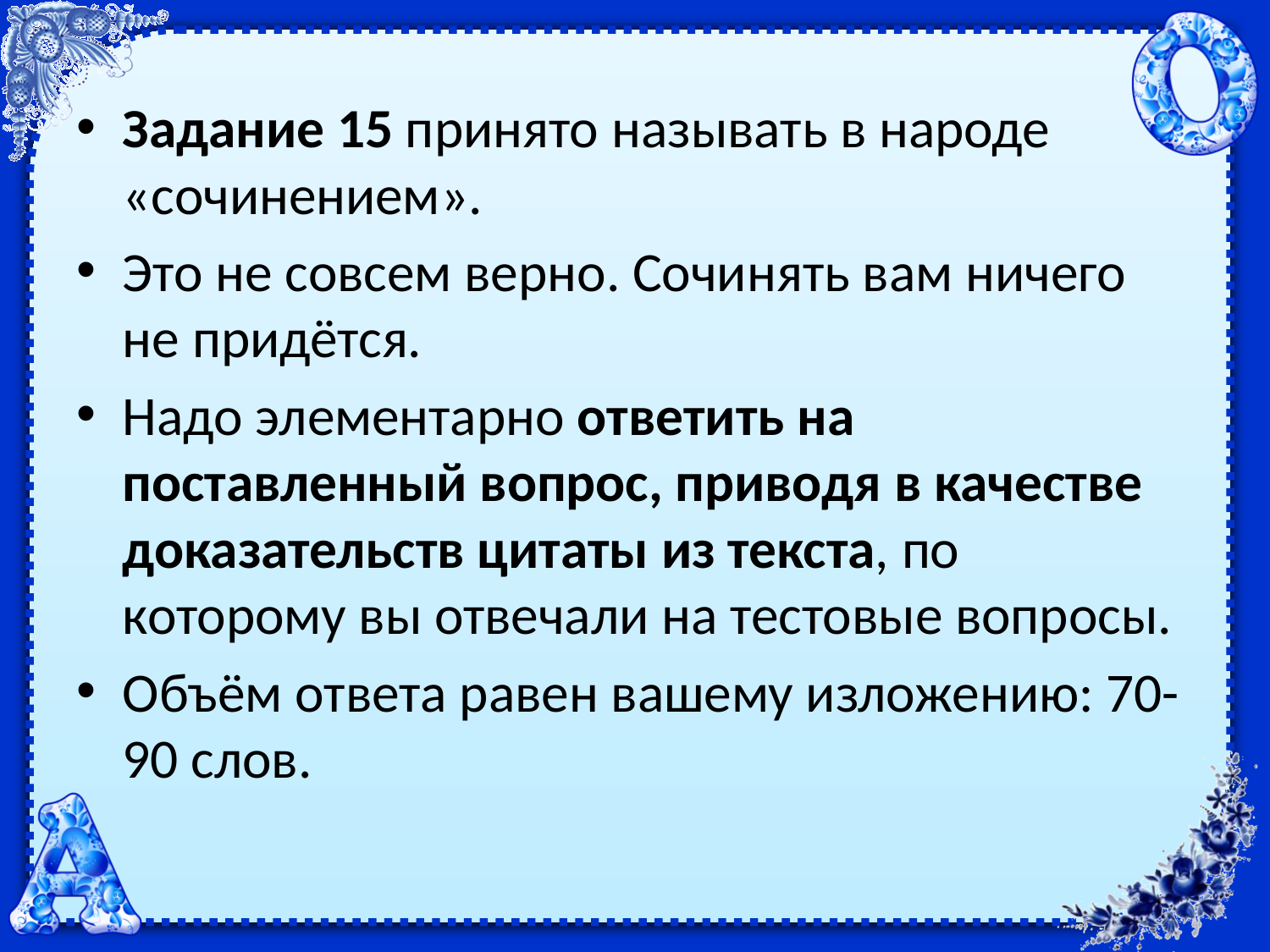

Задание 15 принято называть в народе «сочинением».
Это не совсем верно. Сочинять вам ничего не придётся.
Надо элементарно ответить на поставленный вопрос, приводя в качестве доказательств цитаты из текста, по которому вы отвечали на тестовые вопросы.
Объём ответа равен вашему изложению: 70-90 слов.